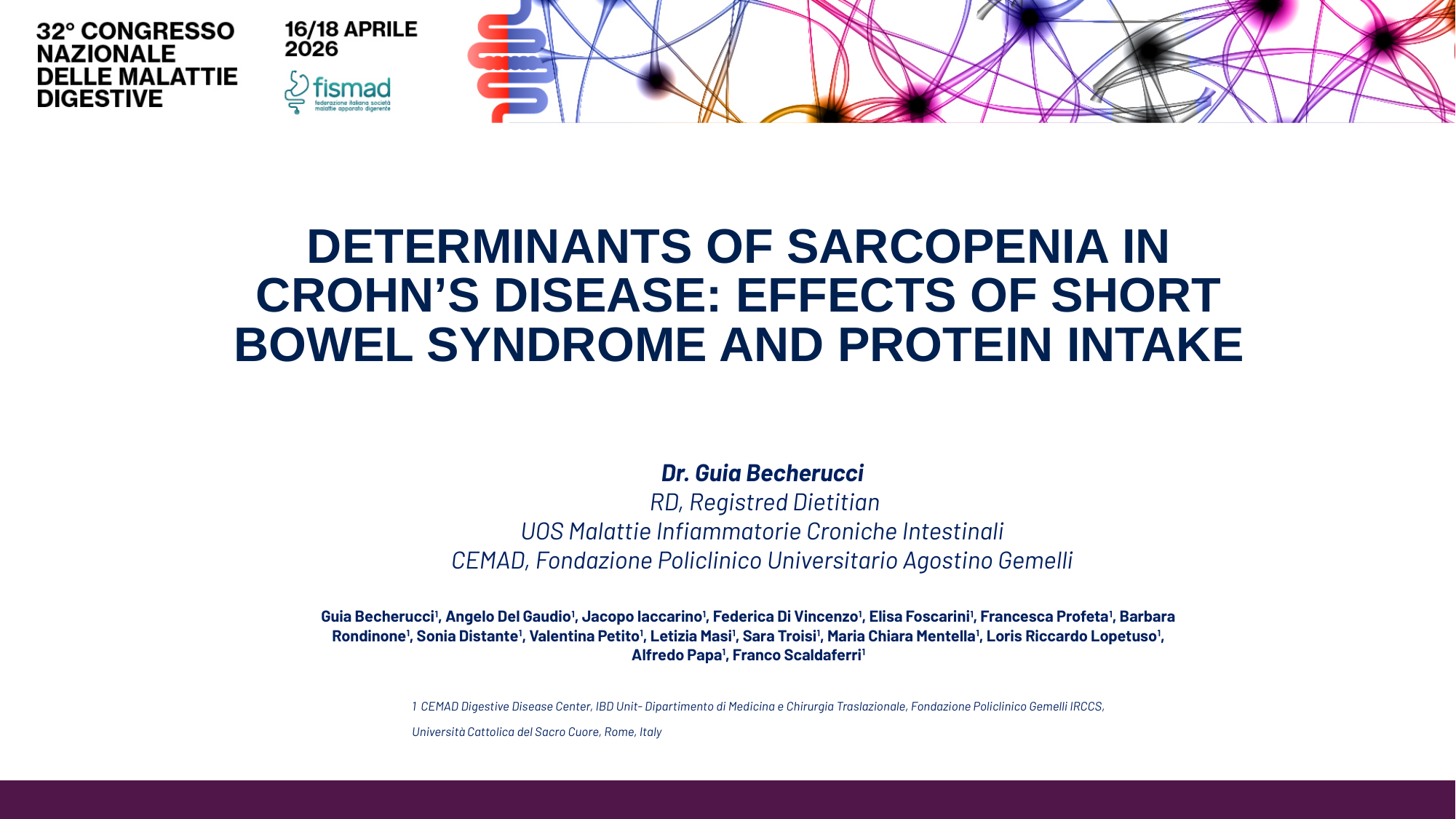

| DETERMINANTS OF SARCOPENIA IN CROHN’S DISEASE: EFFECTS OF SHORT BOWEL SYNDROME AND PROTEIN INTAKE |
| --- |

Dr. Guia Becherucci
RD, Registred Dietitian
UOS Malattie Infiammatorie Croniche Intestinali
CEMAD, Fondazione Policlinico Universitario Agostino Gemelli
Guia Becherucci1, Angelo Del Gaudio1, Jacopo Iaccarino1, Federica Di Vincenzo1, Elisa Foscarini1, Francesca Profeta1, Barbara Rondinone1, Sonia Distante1, Valentina Petito1, Letizia Masi1, Sara Troisi1, Maria Chiara Mentella1, Loris Riccardo Lopetuso1, Alfredo Papa1, Franco Scaldaferri1
1  CEMAD Digestive Disease Center, IBD Unit- Dipartimento di Medicina e Chirurgia Traslazionale, Fondazione Policlinico Gemelli IRCCS, Università Cattolica del Sacro Cuore, Rome, Italy